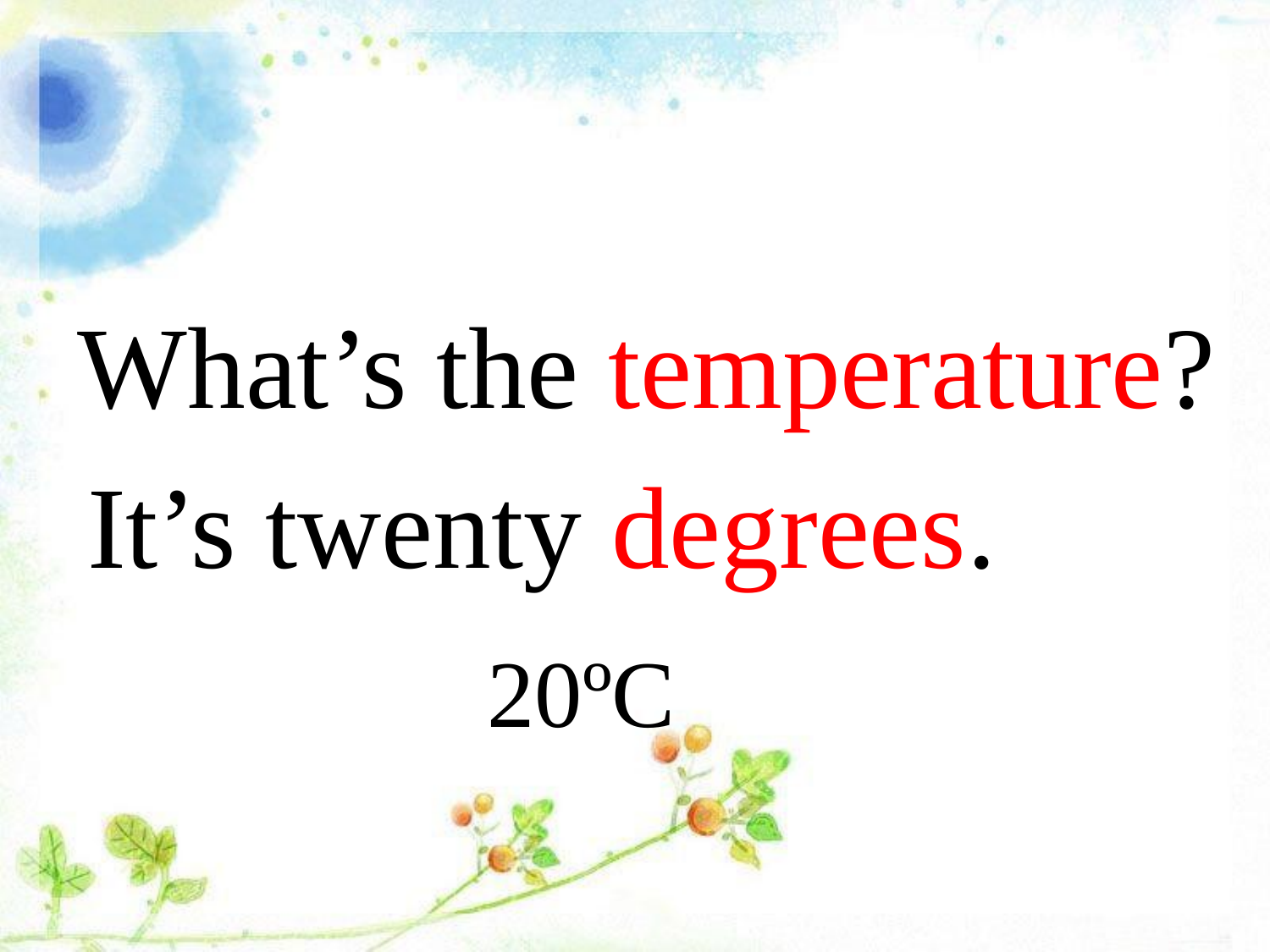

What’s the temperature?
It’s twenty degrees.
20ºC